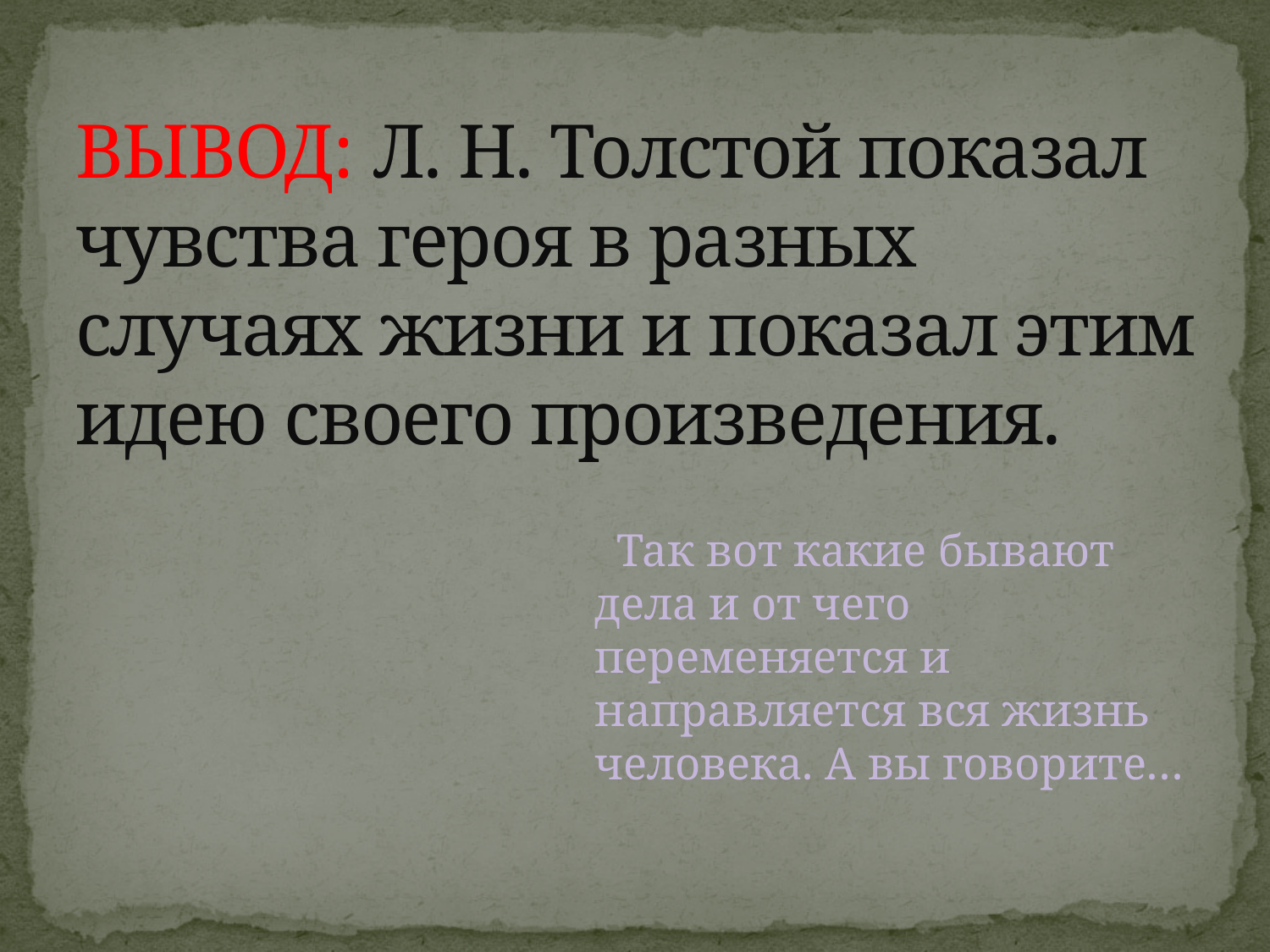

# ВЫВОД: Л. Н. Толстой показал чувства героя в разных случаях жизни и показал этим идею своего произведения.
     Так вот какие бывают дела и от чего переменяется и направляется вся жизнь человека. А вы говорите…